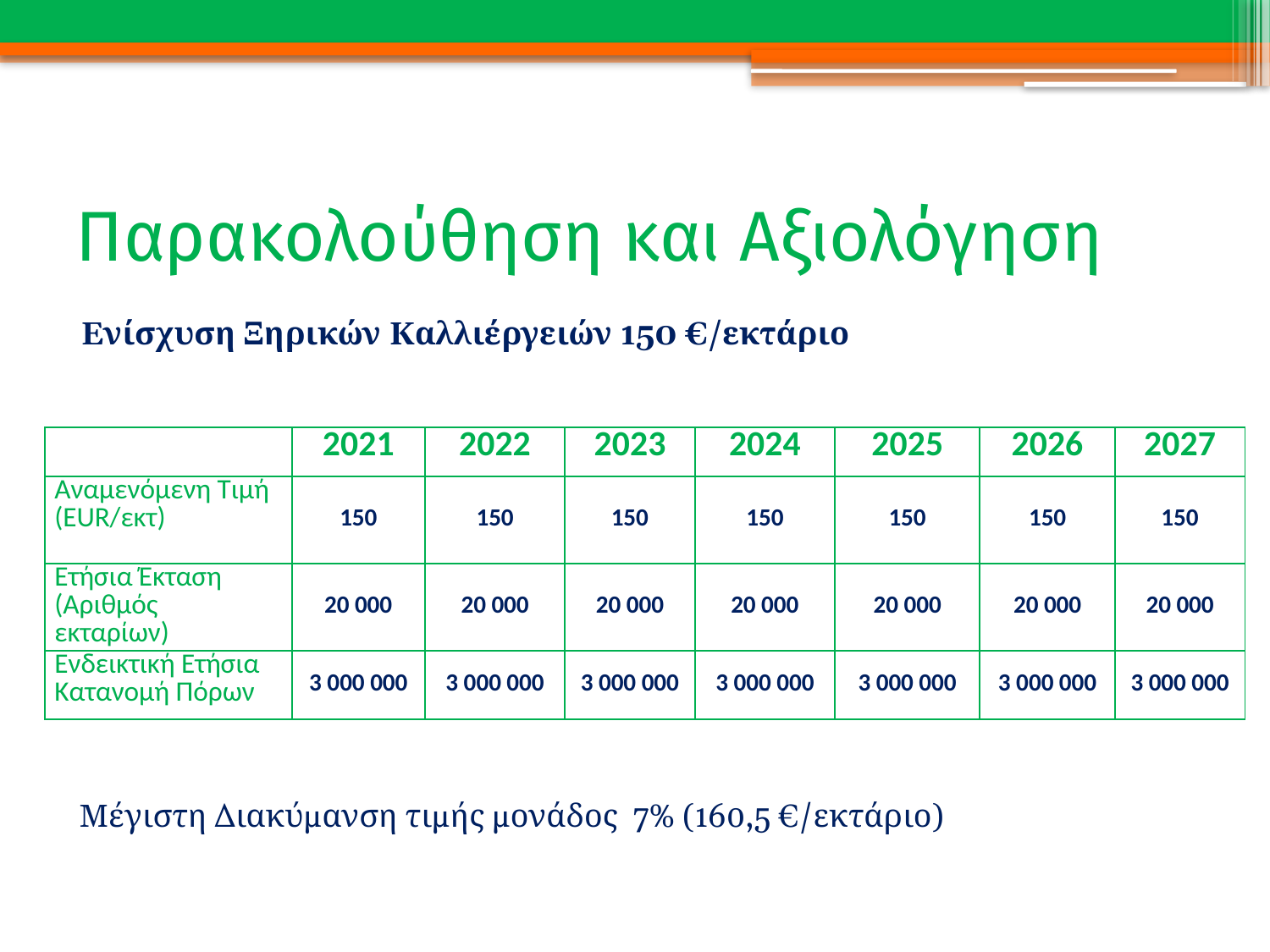

# Παρακολούθηση και Αξιολόγηση
Ενίσχυση Ξηρικών Καλλιέργειών 150 €/εκτάριο
|  | 2021 | 2022 | 2023 | 2024 | 2025 | 2026 | 2027 |
| --- | --- | --- | --- | --- | --- | --- | --- |
| Αναμενόμενη Τιμή (EUR/εκτ) | 150 | 150 | 150 | 150 | 150 | 150 | 150 |
| Ετήσια Έκταση (Αριθμός εκταρίων) | 20 000 | 20 000 | 20 000 | 20 000 | 20 000 | 20 000 | 20 000 |
| Ενδεικτική Ετήσια Κατανομή Πόρων | 3 000 000 | 3 000 000 | 3 000 000 | 3 000 000 | 3 000 000 | 3 000 000 | 3 000 000 |
Μέγιστη Διακύμανση τιμής μονάδος  7% (160,5 €/εκτάριο)